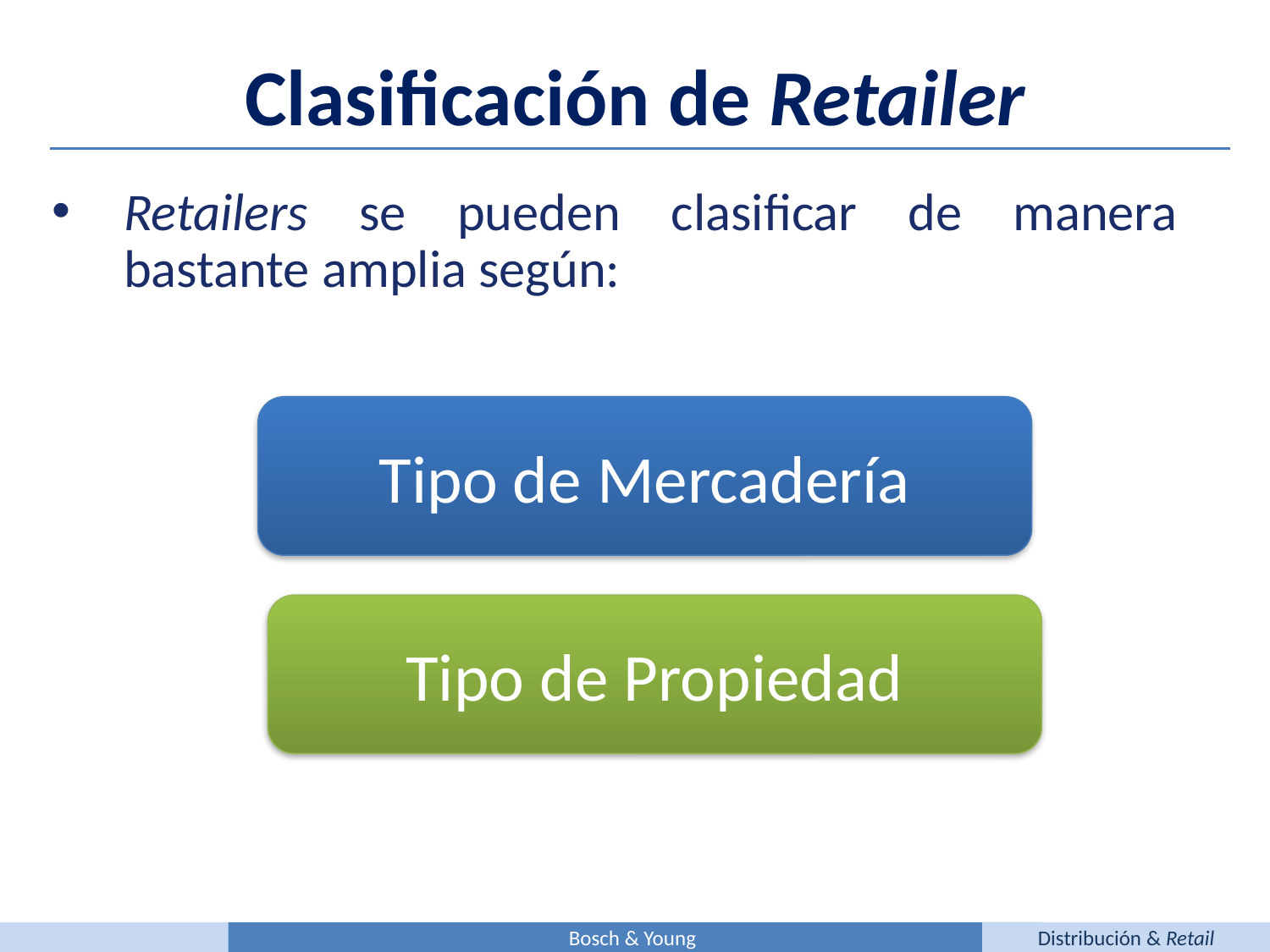

Clasificación de Retailer
Retailers se pueden clasificar de manera bastante amplia según:
Tipo de Mercadería
Tipo de Propiedad

Bosch & Young
Distribución & Retail